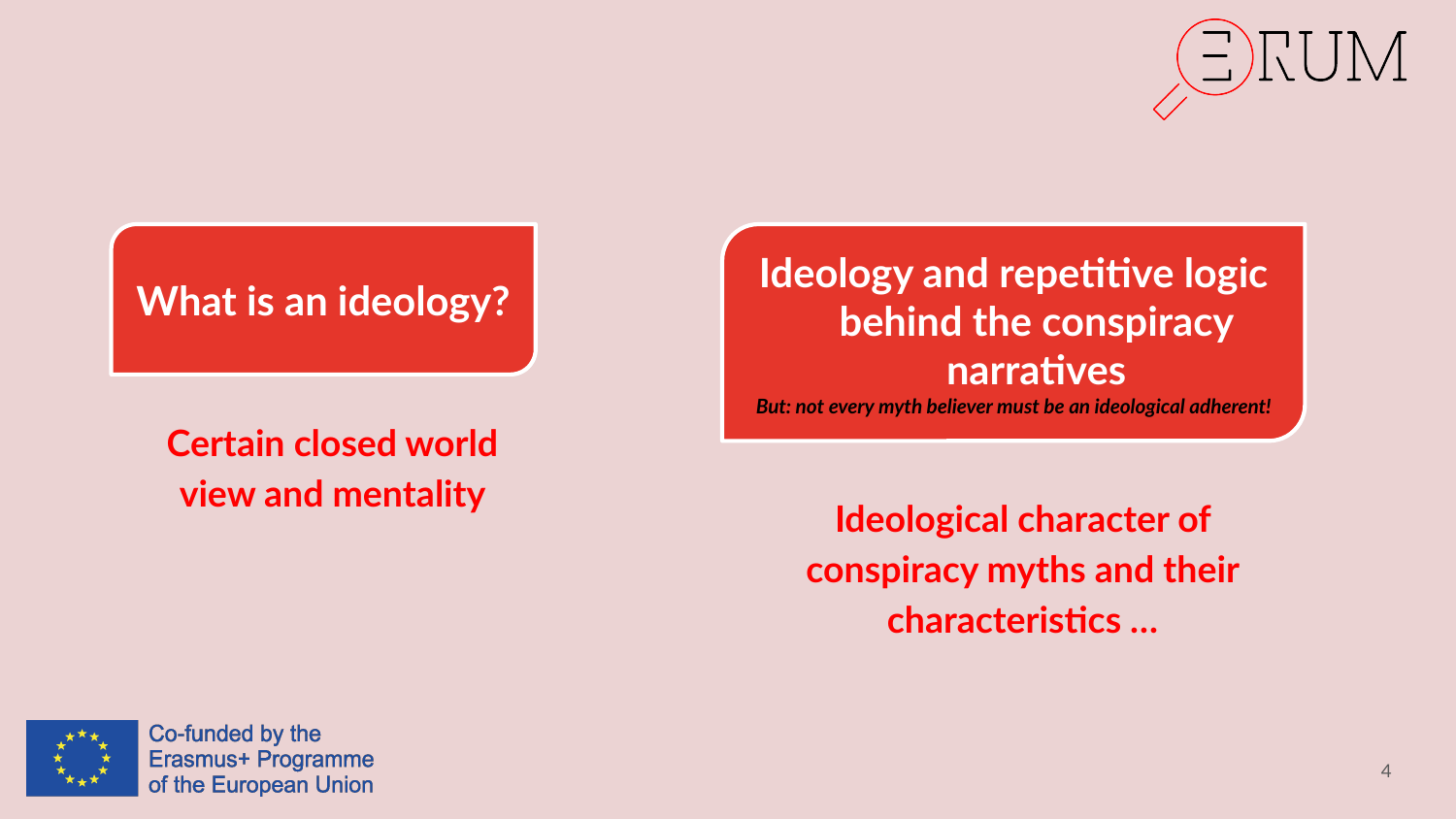

#
What is an ideology?
Ideology and repetitive logic behind the conspiracy narratives
But: not every myth believer must be an ideological adherent!
Certain closed world view and mentality
Ideological character of conspiracy myths and their characteristics …
4